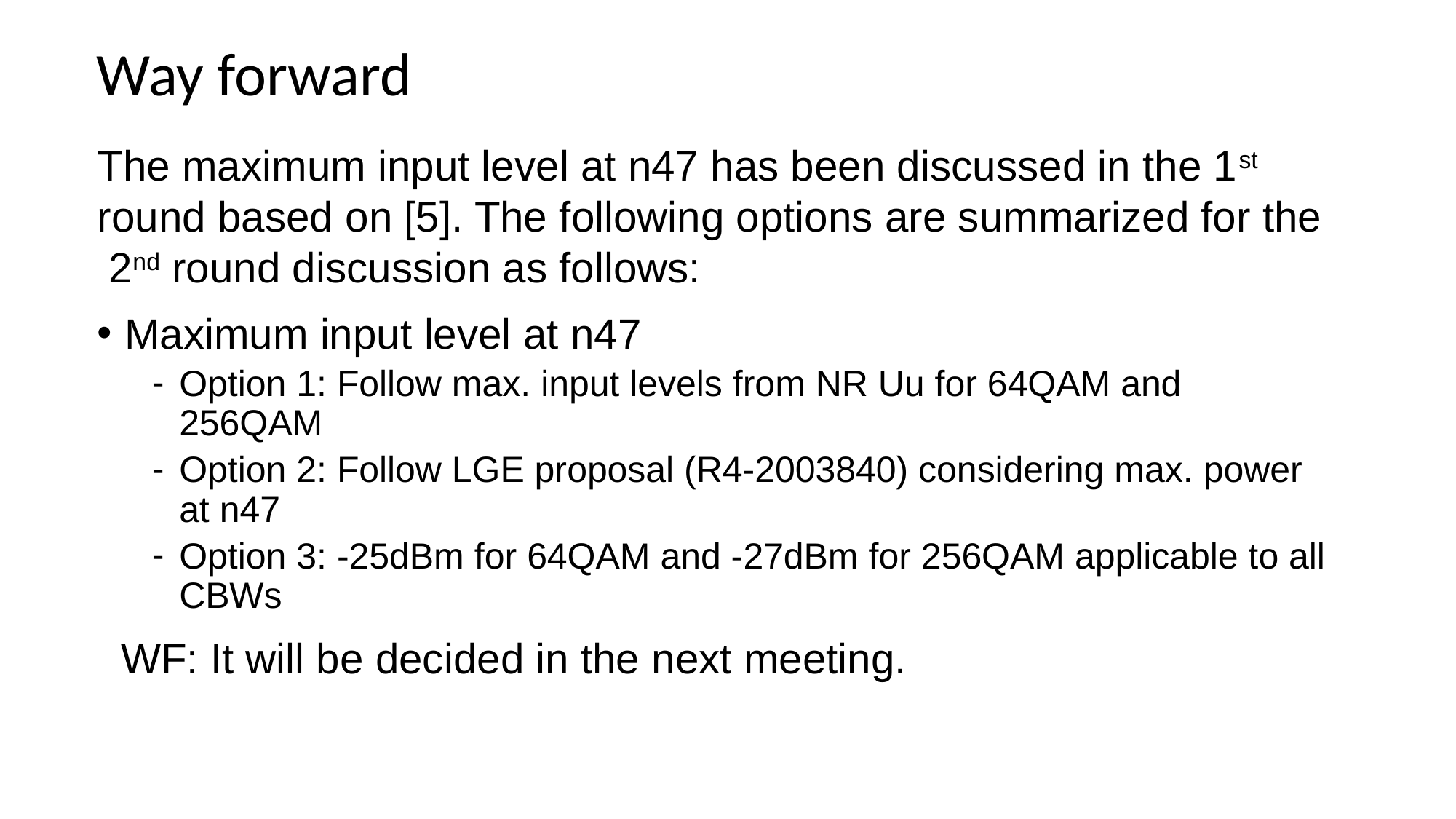

# Way forward
The maximum input level at n47 has been discussed in the 1st round based on [5]. The following options are summarized for the  2nd round discussion as follows:
Maximum input level at n47
Option 1: Follow max. input levels from NR Uu for 64QAM and 256QAM
Option 2: Follow LGE proposal (R4-2003840) considering max. power at n47
Option 3: -25dBm for 64QAM and -27dBm for 256QAM applicable to all CBWs
  WF: It will be decided in the next meeting.